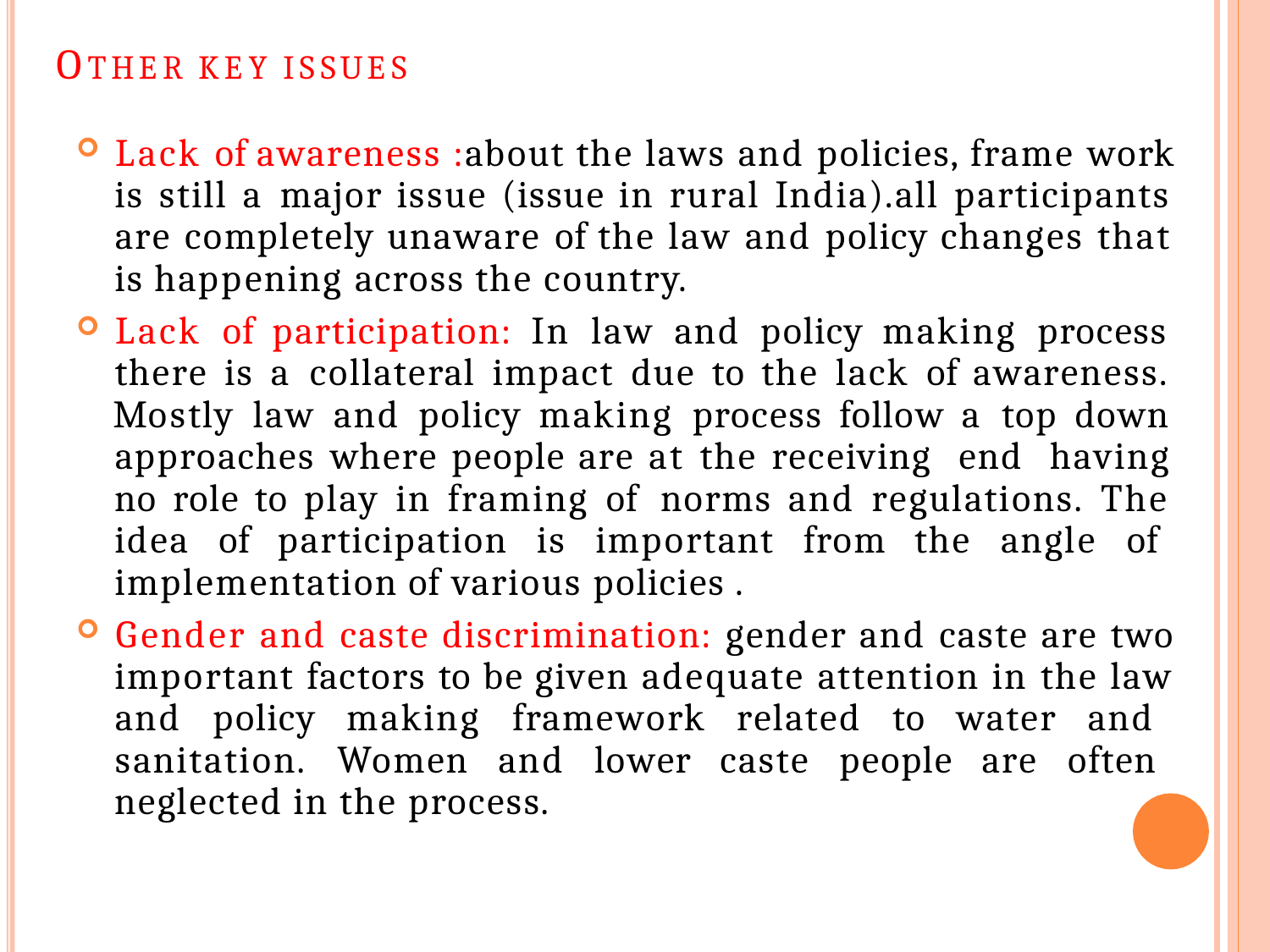

# OTHER KEY ISSUES
Lack of awareness :about the laws and policies, frame work  is still a major issue (issue in rural India).all participants  are completely unaware of the law and policy changes that  is happening across the country.
Lack of participation: In law and policy making process  there is a collateral impact due to the lack of awareness.  Mostly law and policy making process follow a top down  approaches where people are at the receiving  end  having  no role to play in framing of norms and regulations. The  idea of participation is important from the angle of  implementation of various policies .
Gender and caste discrimination: gender and caste are two  important factors to be given adequate attention in the law  and policy making framework related to water and  sanitation. Women and lower caste people are often  neglected in the process.